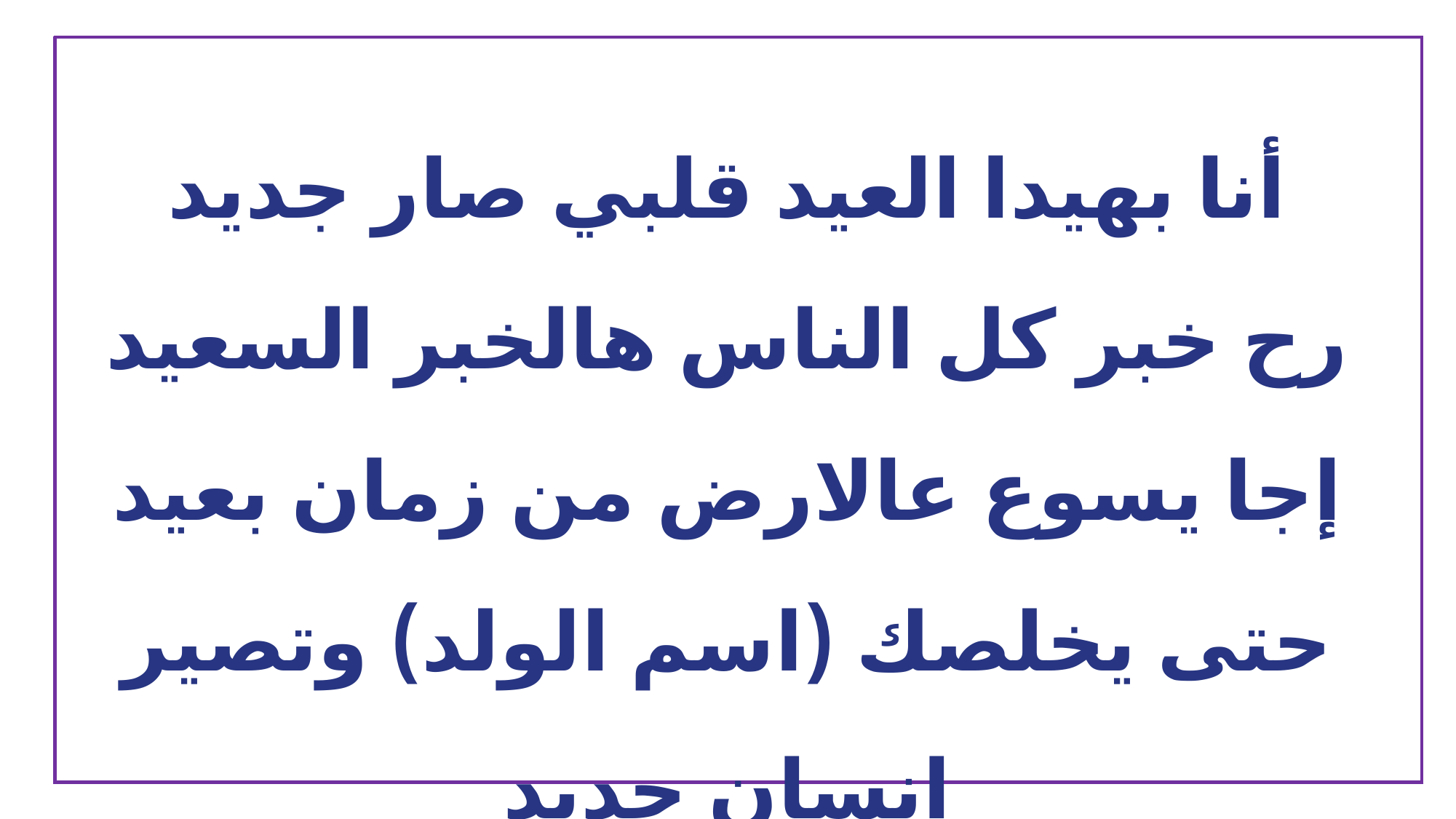

أنا بهيدا العيد قلبي صار جديد
رح خبر كل الناس هالخبر السعيد
إجا يسوع عالارض من زمان بعيد
حتى يخلصك (اسم الولد) وتصير إنسان جديد